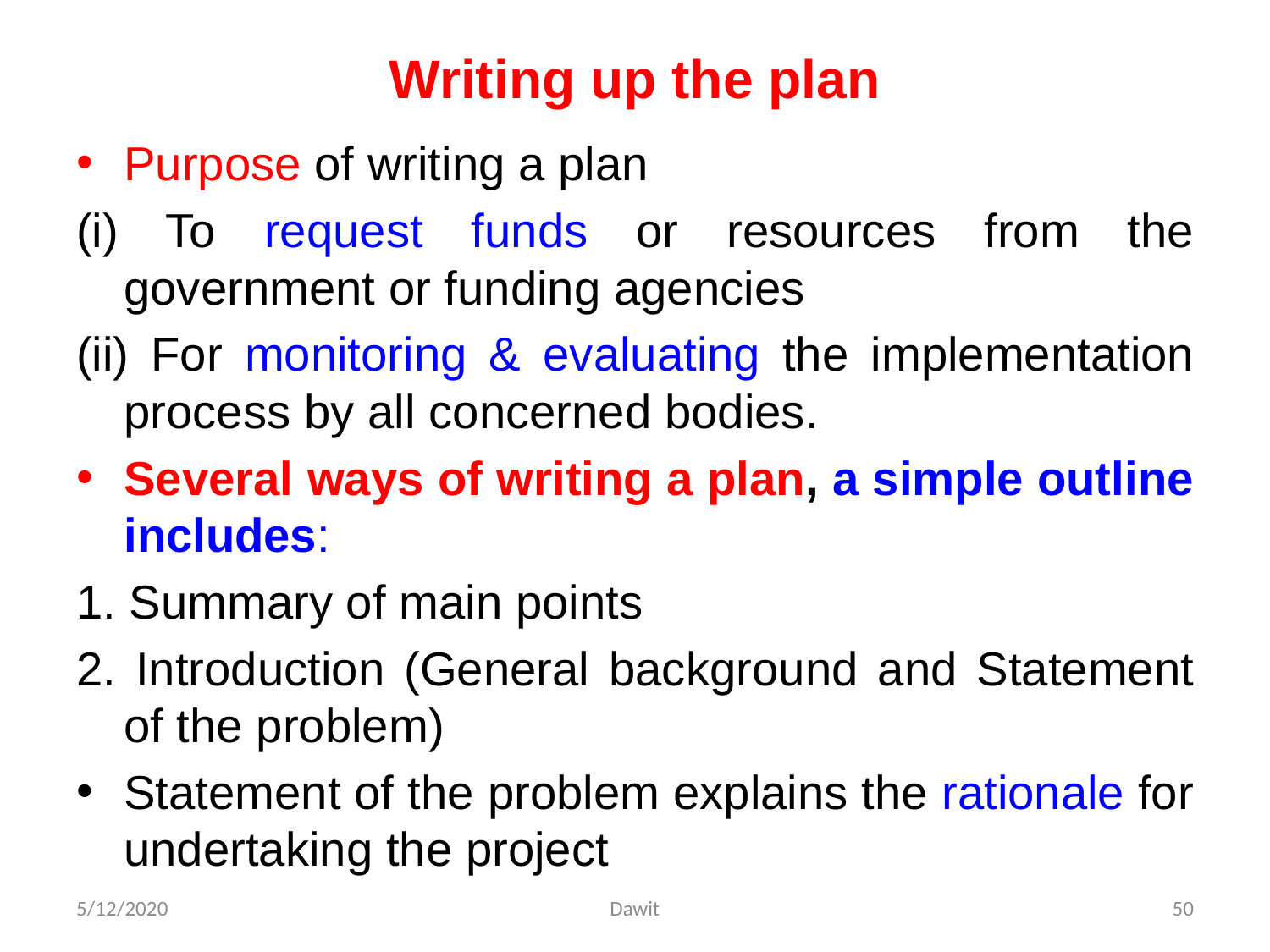

# Writing up the plan
Purpose of writing a plan
(i) To request funds or resources from the government or funding agencies
(ii) For monitoring & evaluating the implementation process by all concerned bodies.
Several ways of writing a plan, a simple outline includes:
1. Summary of main points
2. Introduction (General background and Statement of the problem)
Statement of the problem explains the rationale for undertaking the project
5/12/2020
Dawit
50